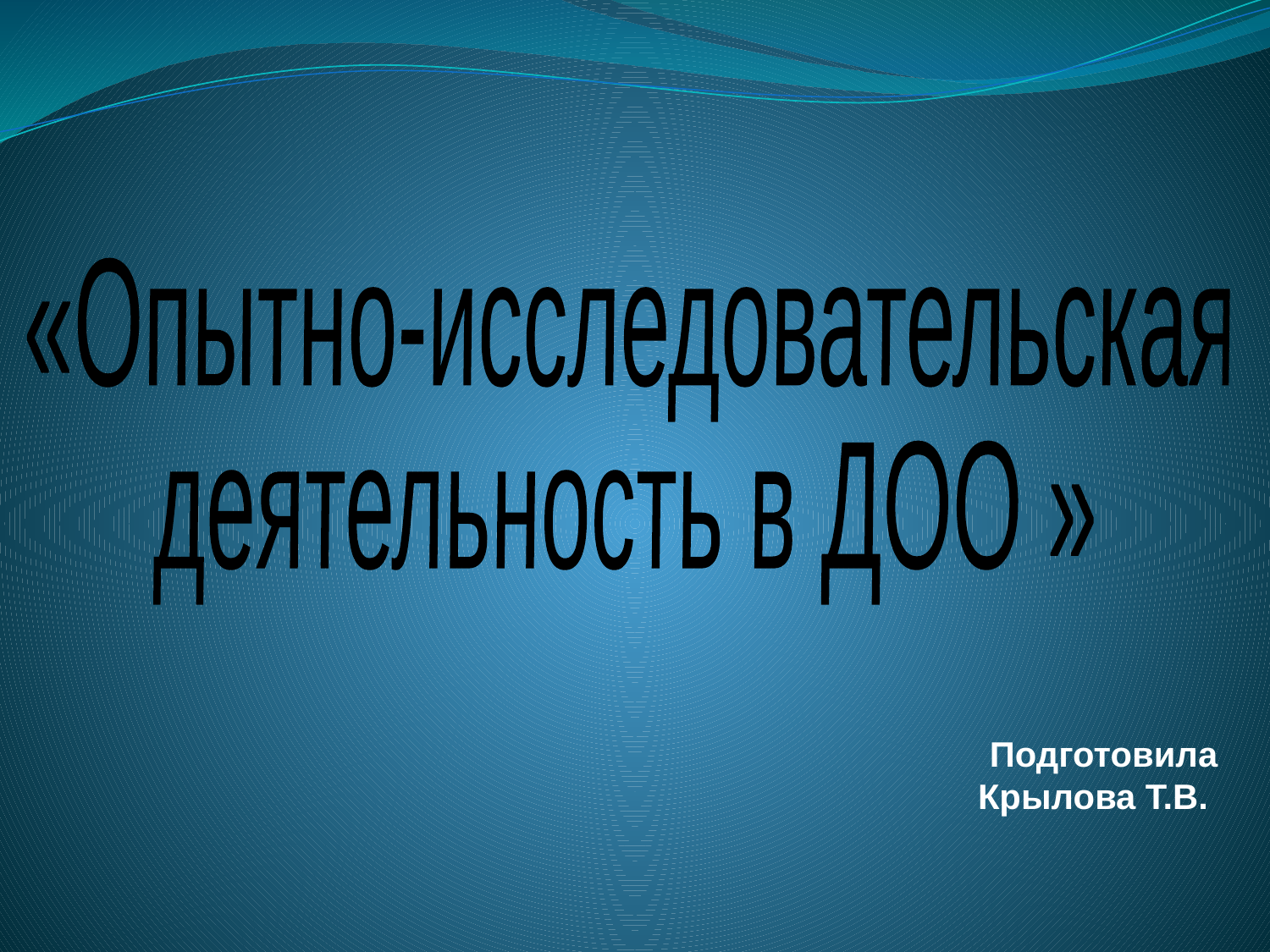

«Опытно-исследовательская
деятельность в ДОО »
Подготовила
Крылова Т.В.